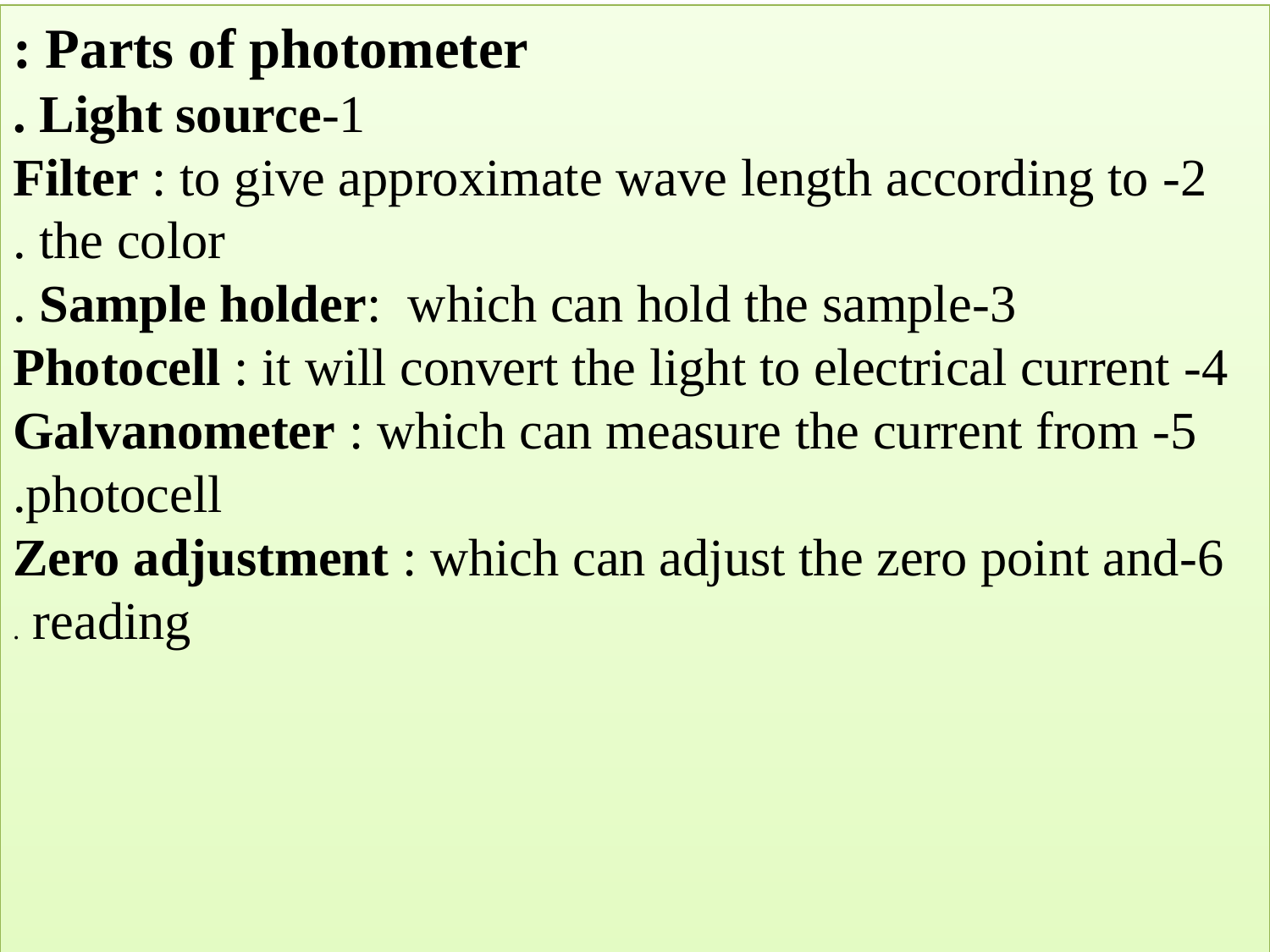

Parts of photometer :
1-Light source .
2- Filter : to give approximate wave length according to the color .
3-Sample holder:  which can hold the sample .
4- Photocell : it will convert the light to electrical current
5- Galvanometer : which can measure the current from photocell.
6-Zero adjustment : which can adjust the zero point and reading .